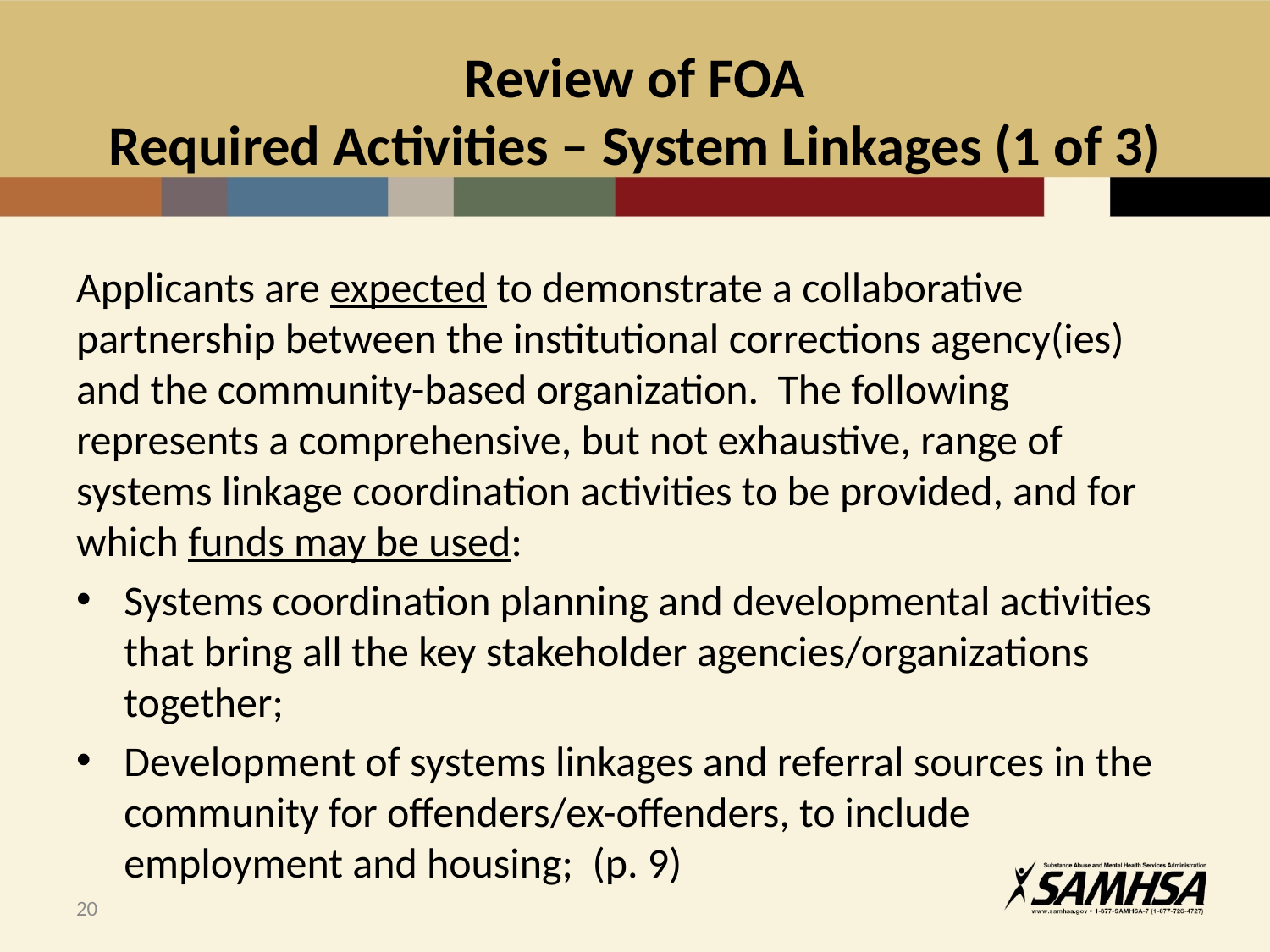

# Review of FOA Required Activities – System Linkages (1 of 3)
Applicants are expected to demonstrate a collaborative partnership between the institutional corrections agency(ies) and the community-based organization.  The following represents a comprehensive, but not exhaustive, range of systems linkage coordination activities to be provided, and for which funds may be used:
Systems coordination planning and developmental activities that bring all the key stakeholder agencies/organizations together;
Development of systems linkages and referral sources in the community for offenders/ex-offenders, to include employment and housing;  (p. 9)

20